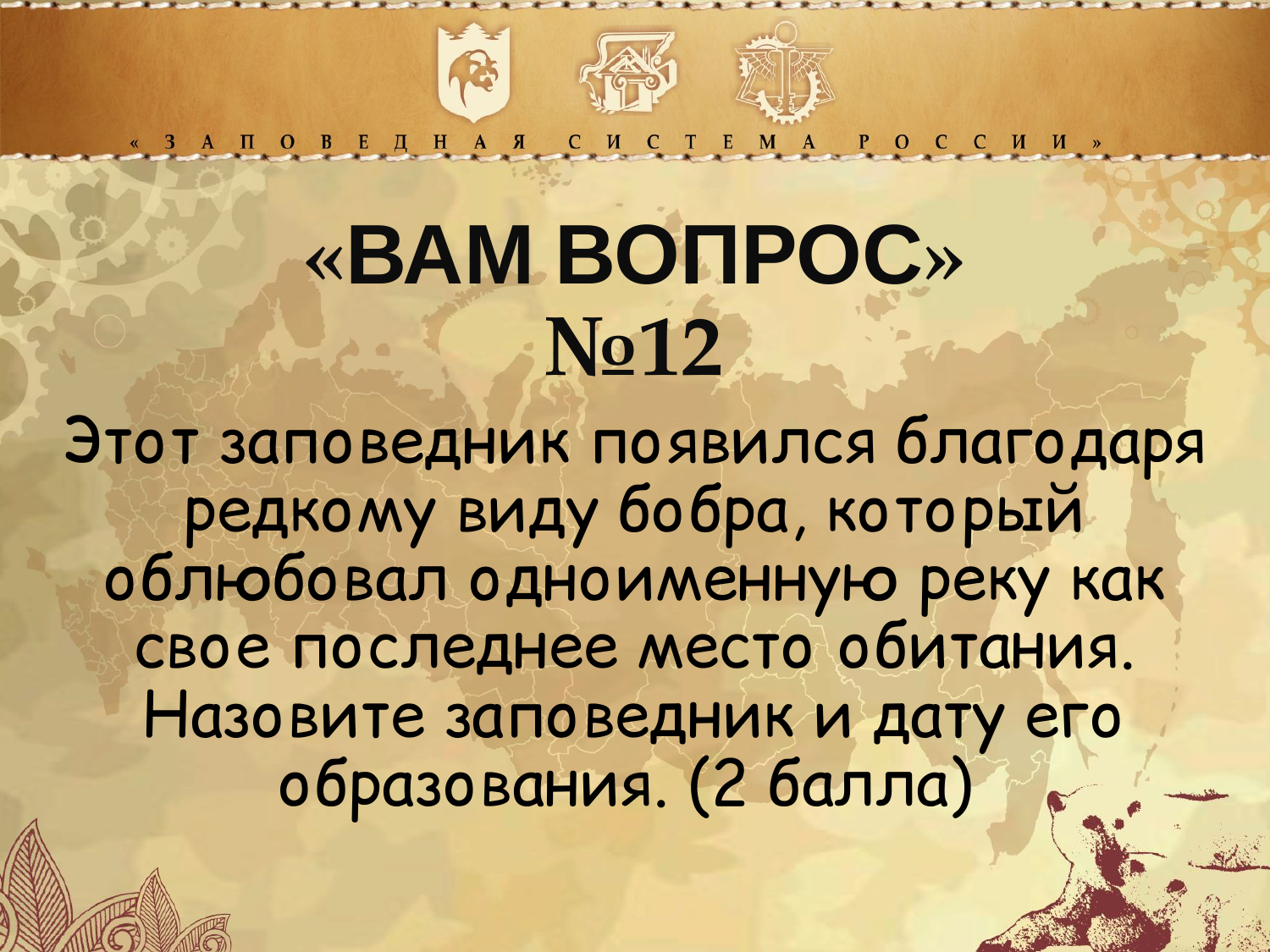

«ВАМ ВОПРОС»
№12
Этот заповедник появился благодаря редкому виду бобра, который облюбовал одноименную реку как свое последнее место обитания. Назовите заповедник и дату его образования. (2 балла)